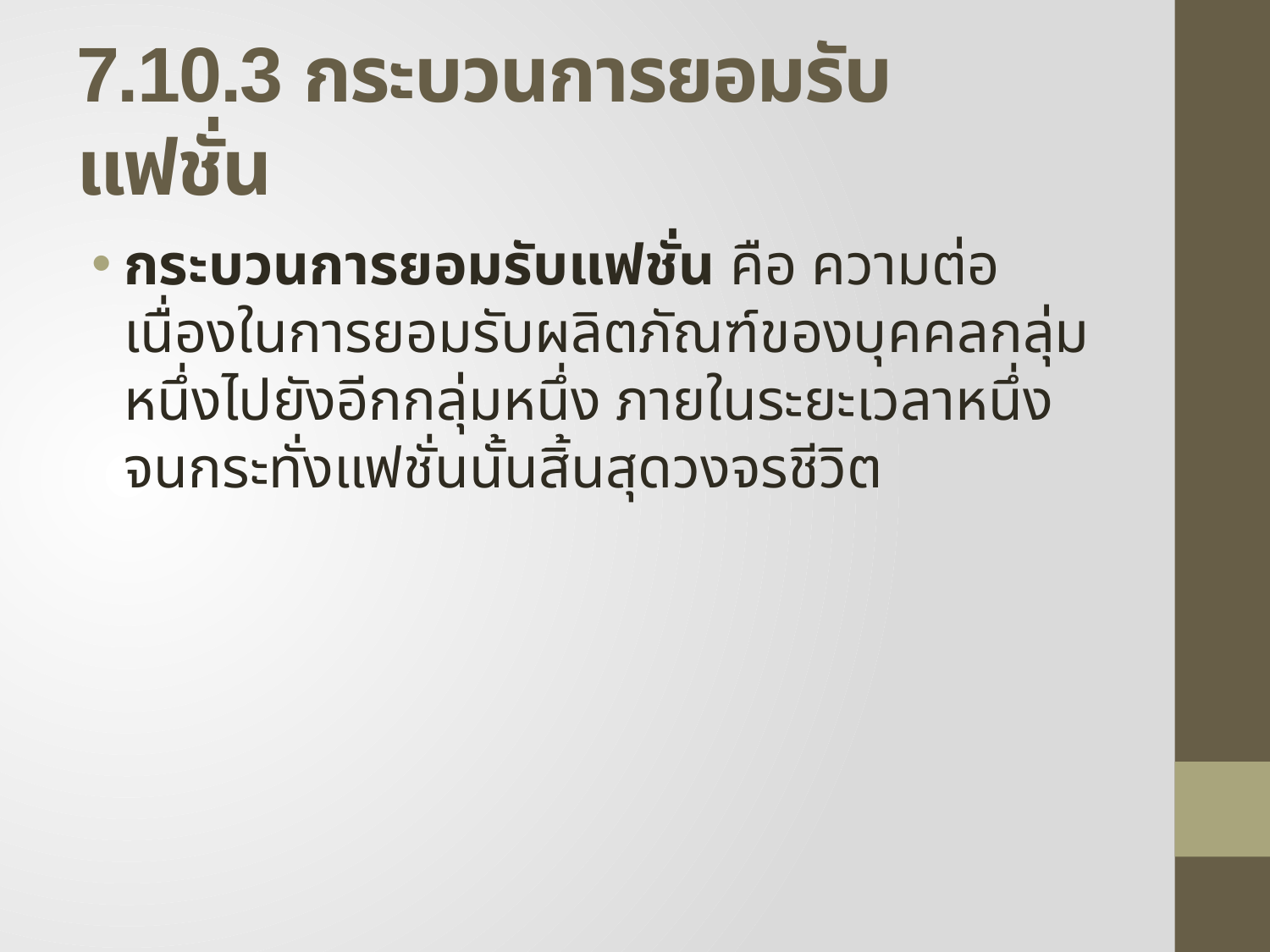

# 7.10.3 กระบวนการยอมรับแฟชั่น
กระบวนการยอมรับแฟชั่น คือ ความต่อเนื่องในการยอมรับผลิตภัณฑ์ของบุคคลกลุ่มหนึ่งไปยังอีกกลุ่มหนึ่ง ภายในระยะเวลาหนึ่งจนกระทั่งแฟชั่นนั้นสิ้นสุดวงจรชีวิต